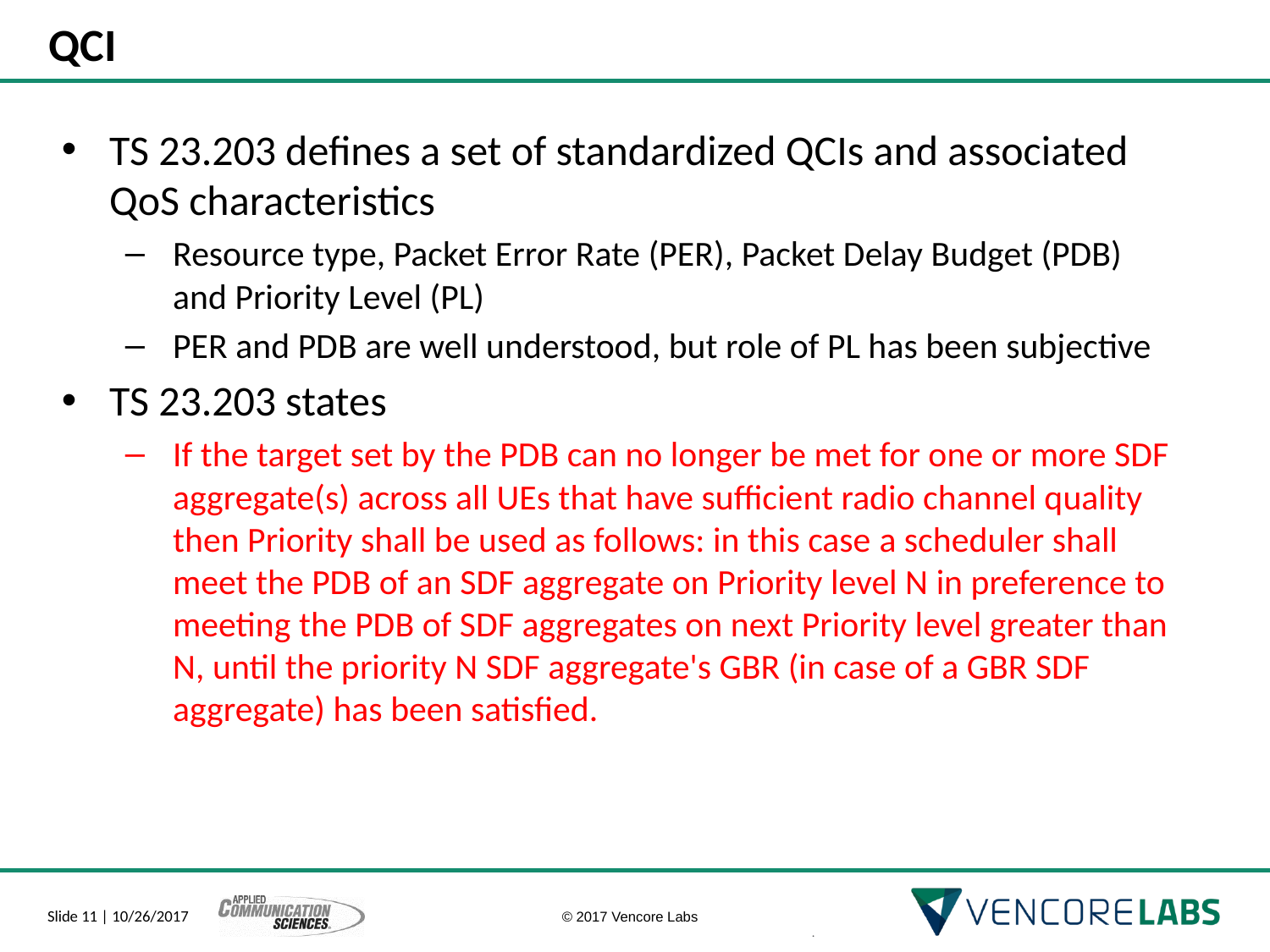

# QCI
TS 23.203 defines a set of standardized QCIs and associated QoS characteristics
Resource type, Packet Error Rate (PER), Packet Delay Budget (PDB) and Priority Level (PL)
PER and PDB are well understood, but role of PL has been subjective
TS 23.203 states
If the target set by the PDB can no longer be met for one or more SDF aggregate(s) across all UEs that have sufficient radio channel quality then Priority shall be used as follows: in this case a scheduler shall meet the PDB of an SDF aggregate on Priority level N in preference to meeting the PDB of SDF aggregates on next Priority level greater than N, until the priority N SDF aggregate's GBR (in case of a GBR SDF aggregate) has been satisfied.